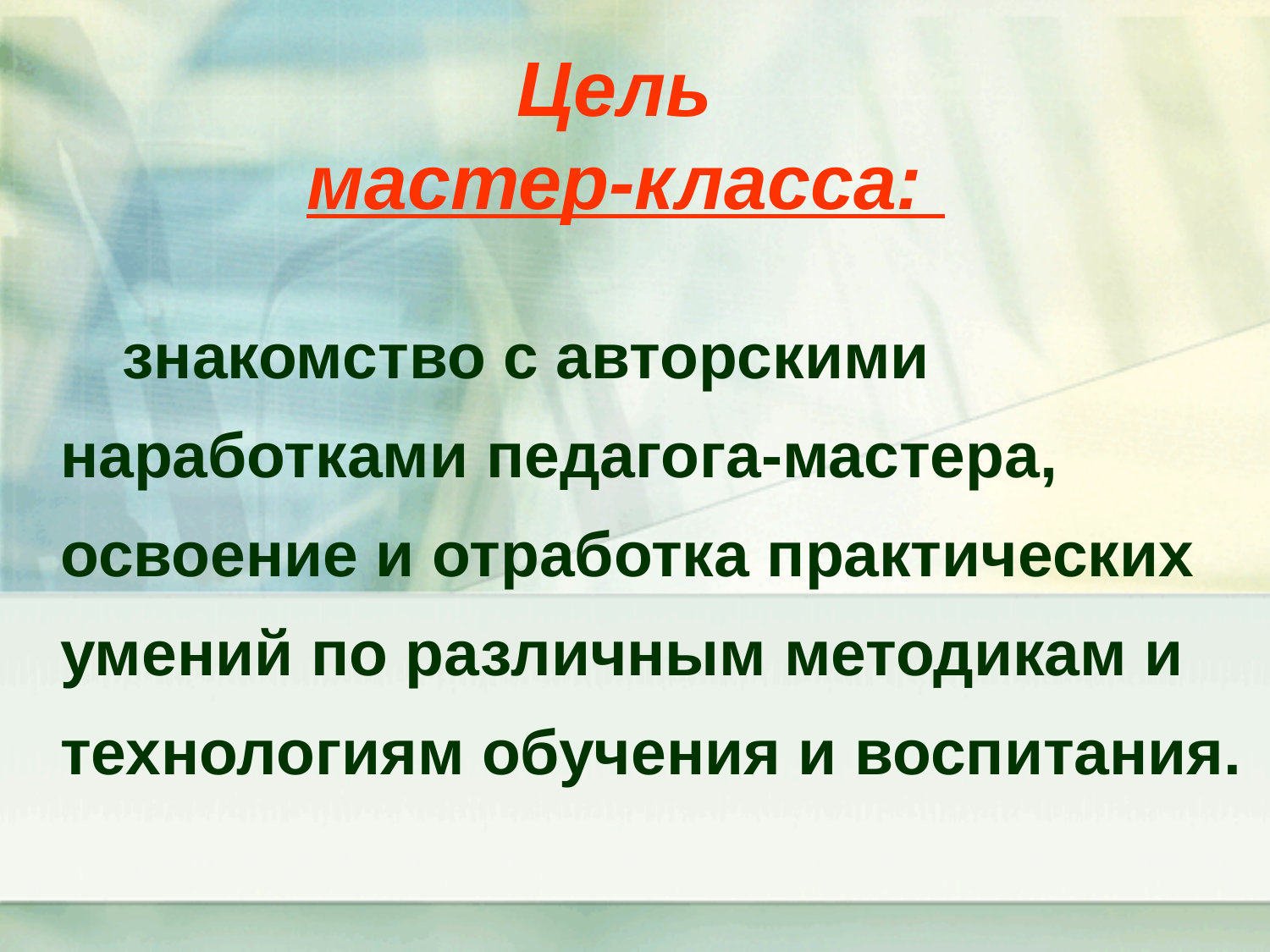

# Цель мастер-класса:

       знакомство с авторскими наработками педагога-мастера,  освоение и отработка практических умений по различным методикам и технологиям обучения и воспитания.